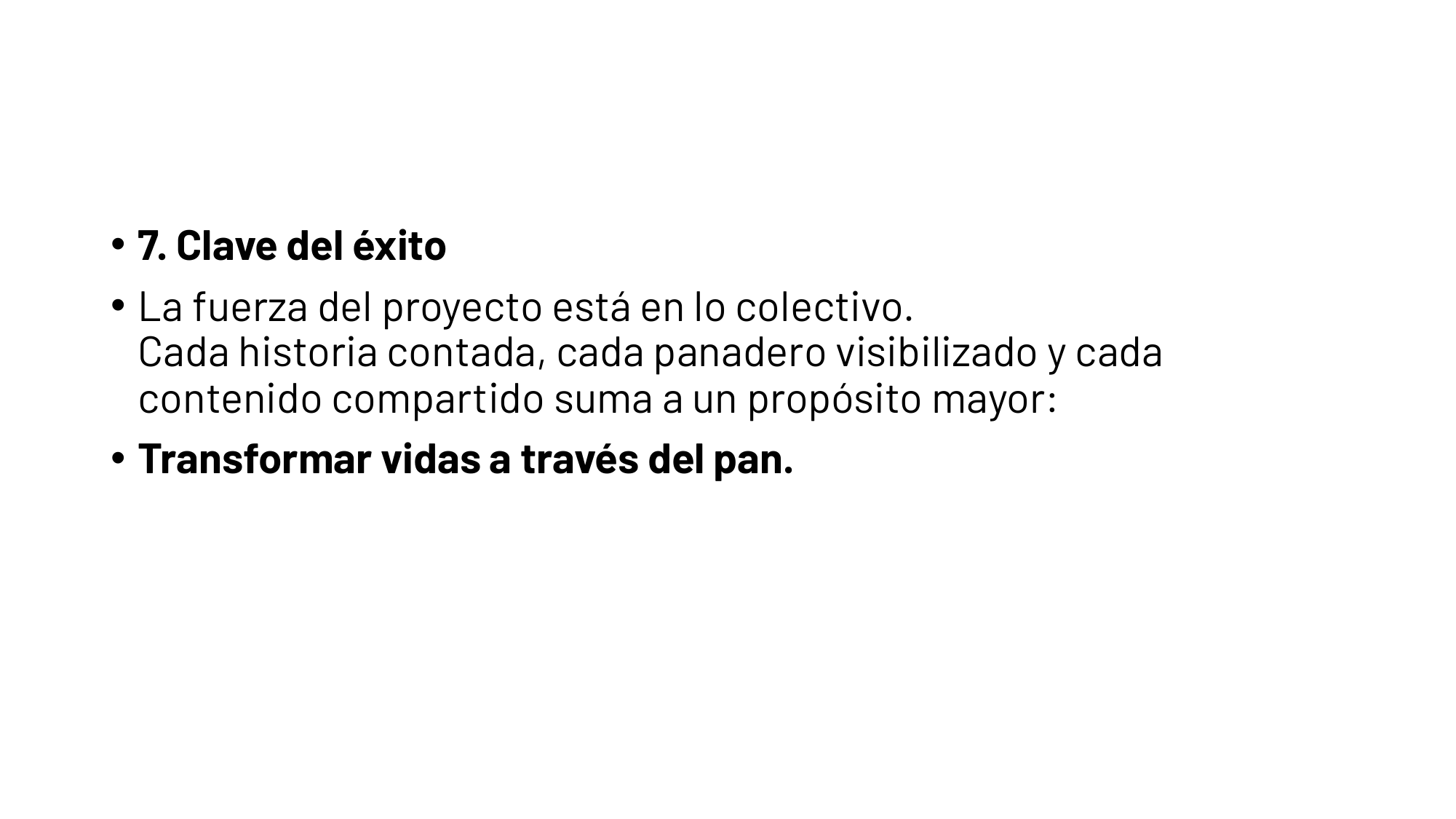

#
7. Clave del éxito
La fuerza del proyecto está en lo colectivo.
Cada historia contada, cada panadero visibilizado y cada contenido compartido suma a un propósito mayor:
Transformar vidas a través del pan.